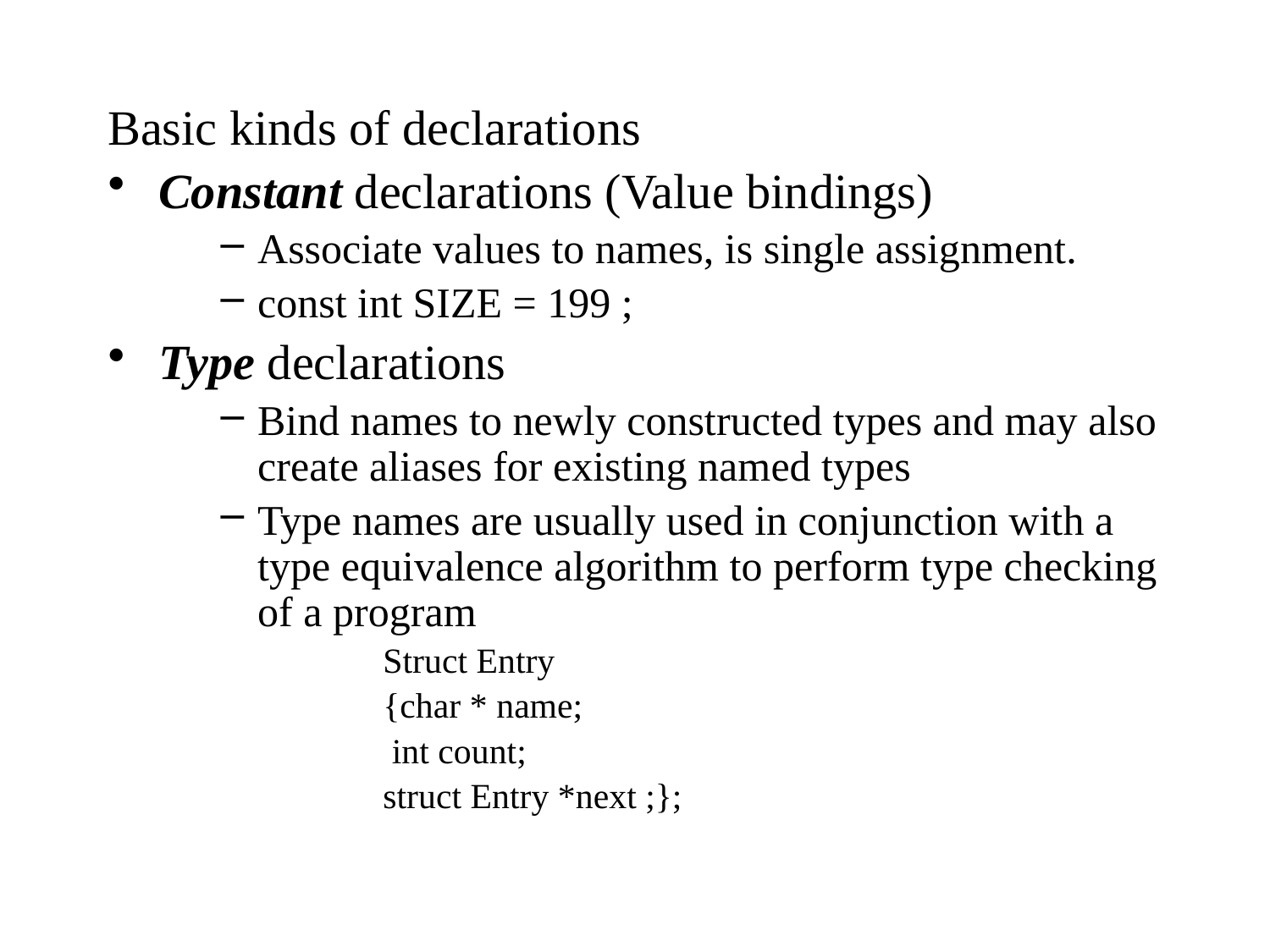

Basic kinds of declarations
Constant declarations (Value bindings)
Associate values to names, is single assignment.
const int SIZE = 199 ;
Type declarations
Bind names to newly constructed types and may also create aliases for existing named types
Type names are usually used in conjunction with a type equivalence algorithm to perform type checking of a program
	Struct Entry
	{char * name;
	 int count;
 	struct Entry *next ;};